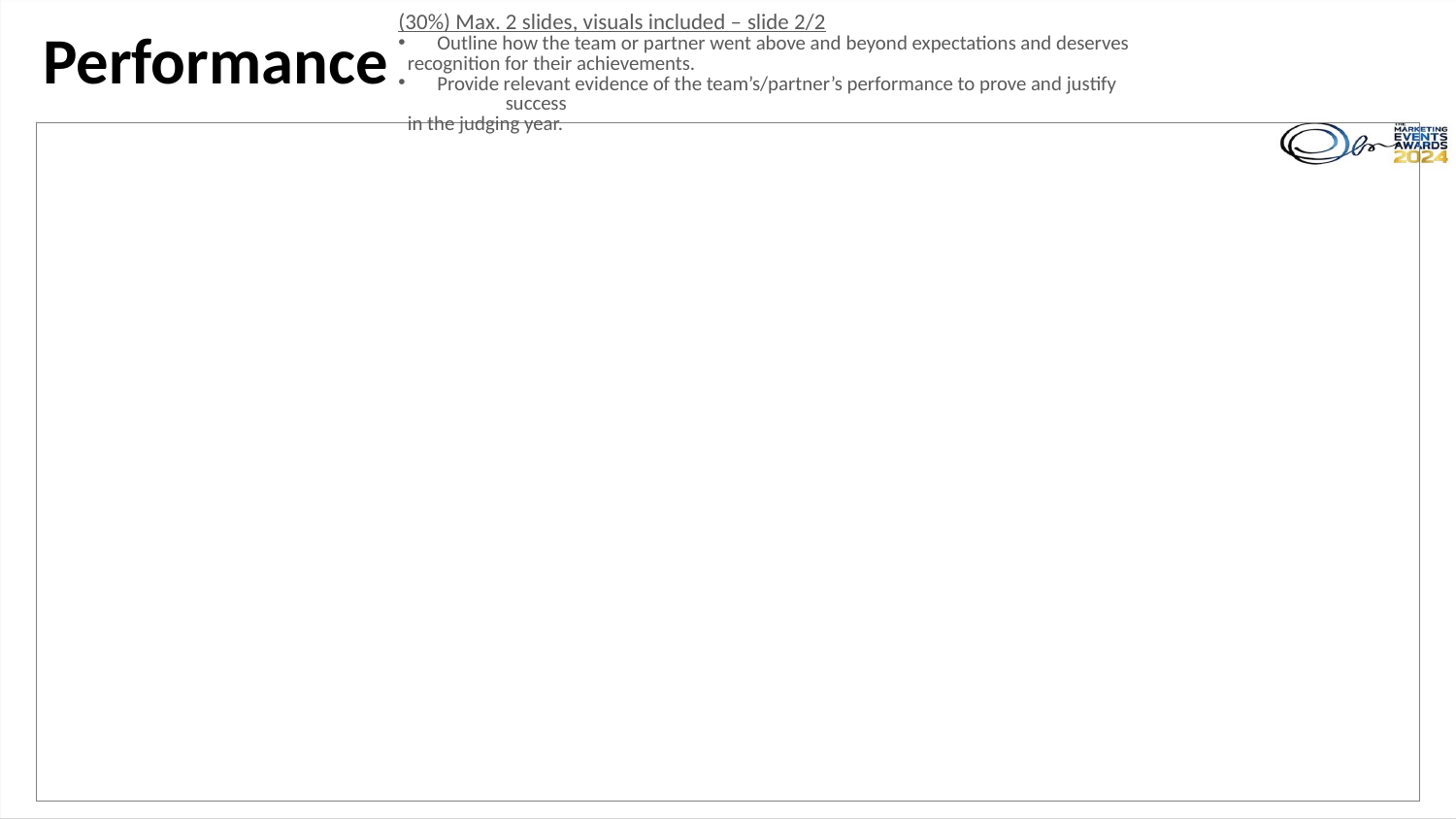

(30%) Max. 2 slides, visuals included – slide 2/2
 Outline how the team or partner went above and beyond expectations and deserves
  recognition for their achievements.
 Provide relevant evidence of the team’s/partner’s performance to prove and justify success
  in the judging year.
Performance
|  |
| --- |